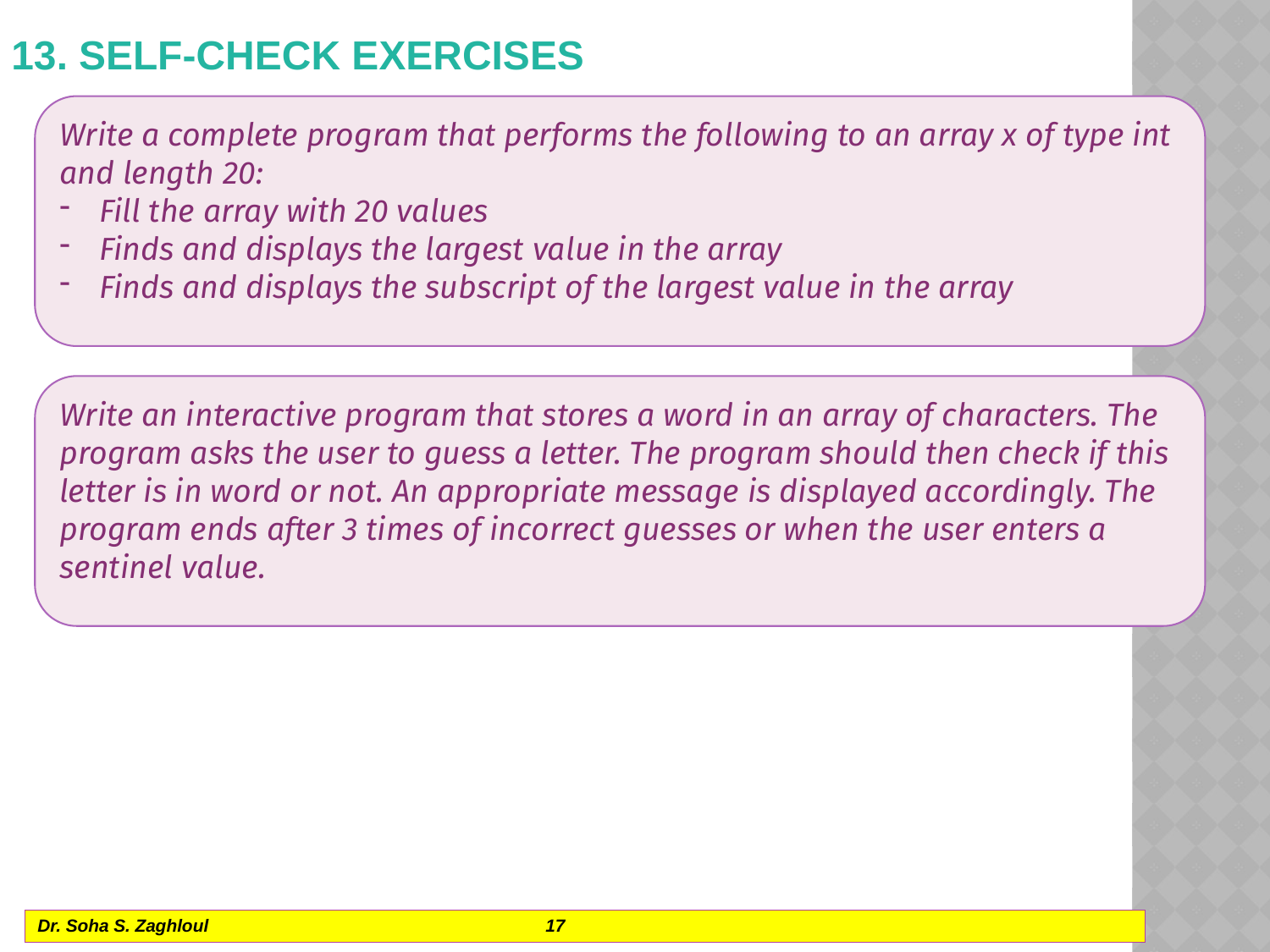

# 13. Self-check exercises
Write a complete program that performs the following to an array x of type int and length 20:
Fill the array with 20 values
Finds and displays the largest value in the array
Finds and displays the subscript of the largest value in the array

Write an interactive program that stores a word in an array of characters. The program asks the user to guess a letter. The program should then check if this letter is in word or not. An appropriate message is displayed accordingly. The program ends after 3 times of incorrect guesses or when the user enters a sentinel value.

Dr. Soha S. Zaghloul			17